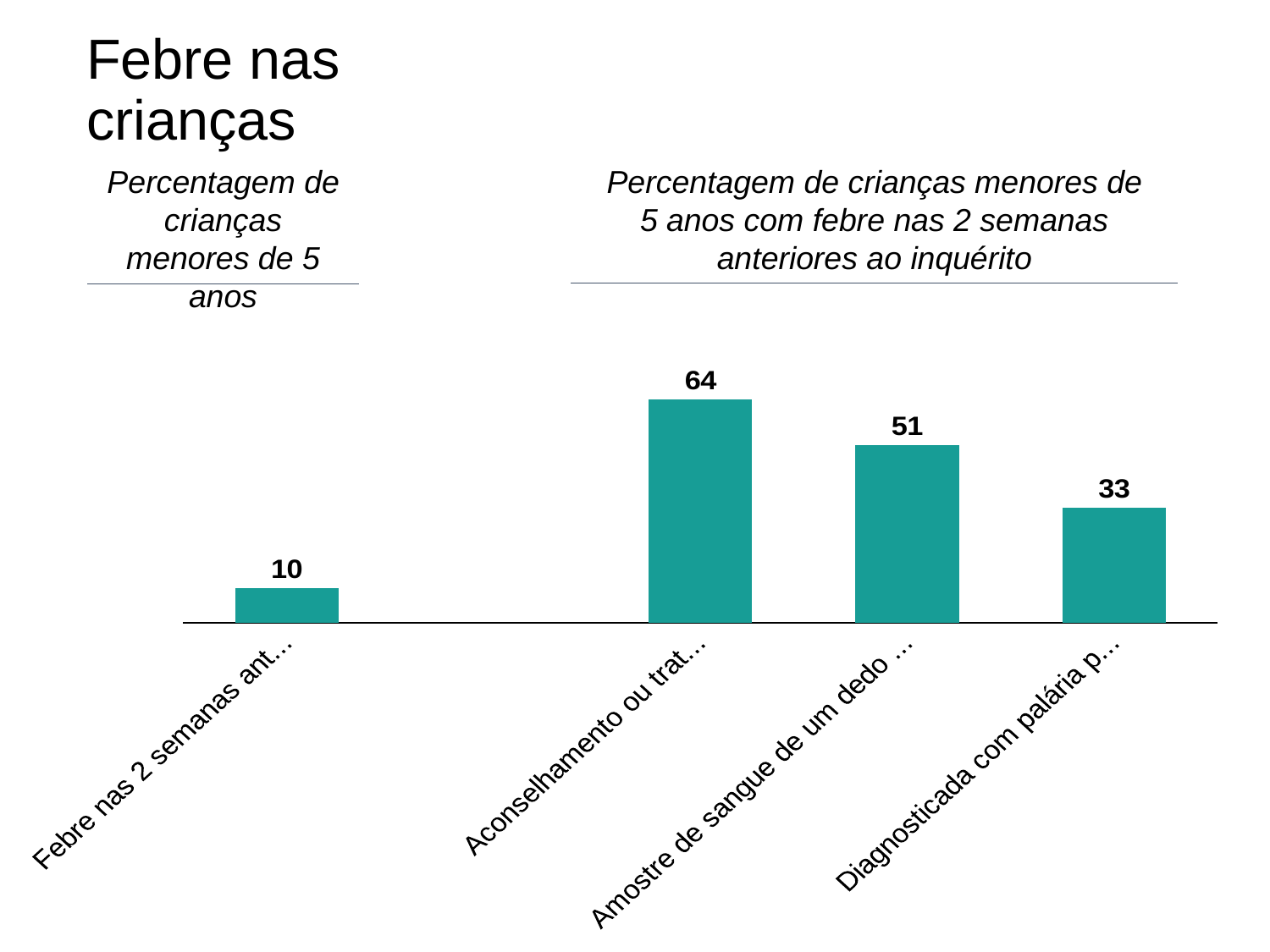

# Febre nas crianças
Percentagem de crianças menores de 5 anos
Percentagem de crianças menores de 5 anos com febre nas 2 semanas anteriores ao inquérito

### Chart

| Category | Febre nas 2 semanas anteriores ao inqérito |
|---|---|
| Febre nas 2 semanas anteriores ao inqérito | 10.0 |
|  | None |
| Aconselhamento ou tratamento solicitado | 64.0 |
| Amostre de sangue de um dedo ou calcanhar para testes foi obtida | 51.0 |
| Diagnosticada com palária por um profissional de saúde | 33.0 |